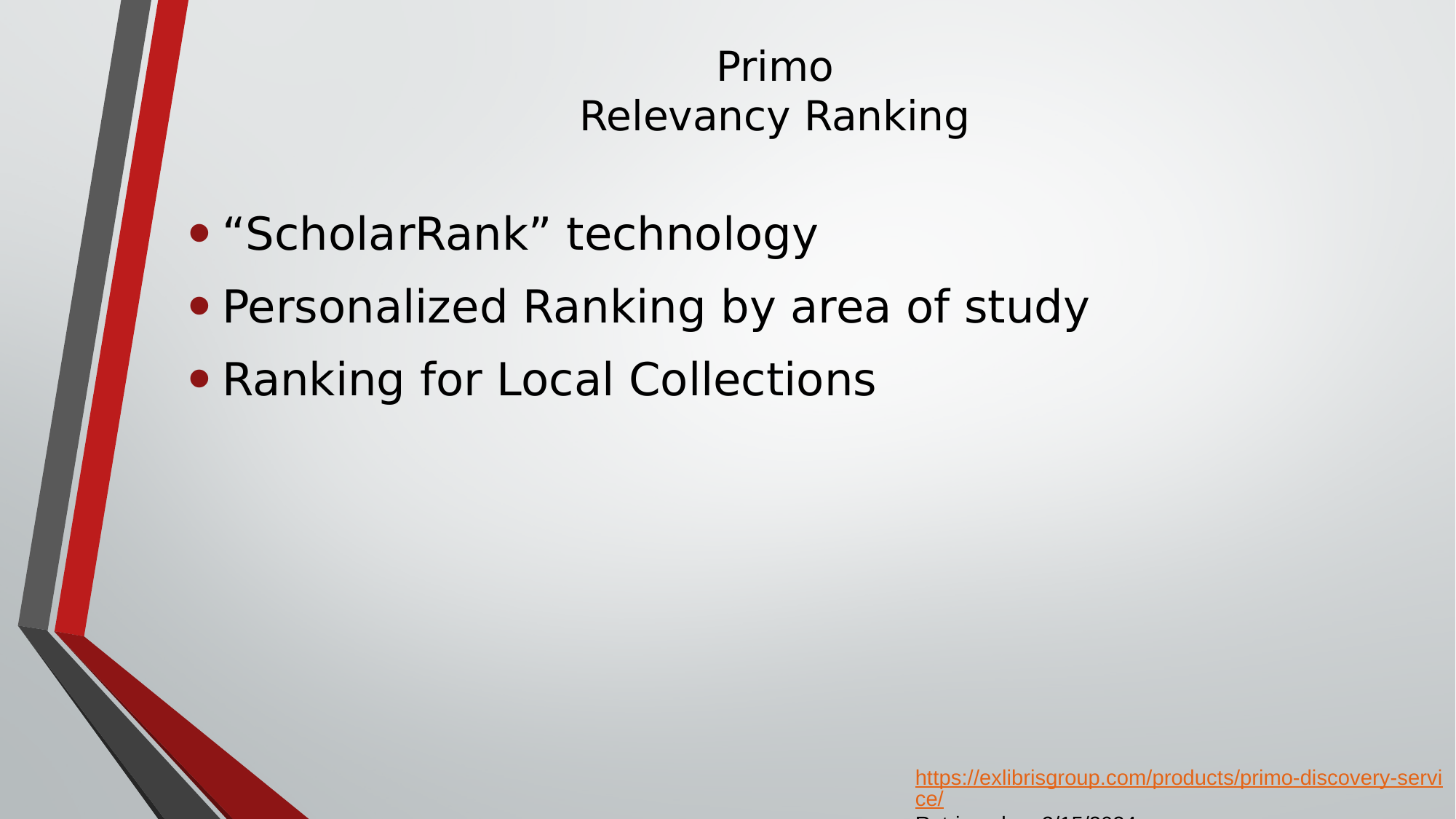

# Primo Relevancy Ranking
“ScholarRank” technology
Personalized Ranking by area of study
Ranking for Local Collections
https://exlibrisgroup.com/products/primo-discovery-service/
Retrieved on 2/15/2024